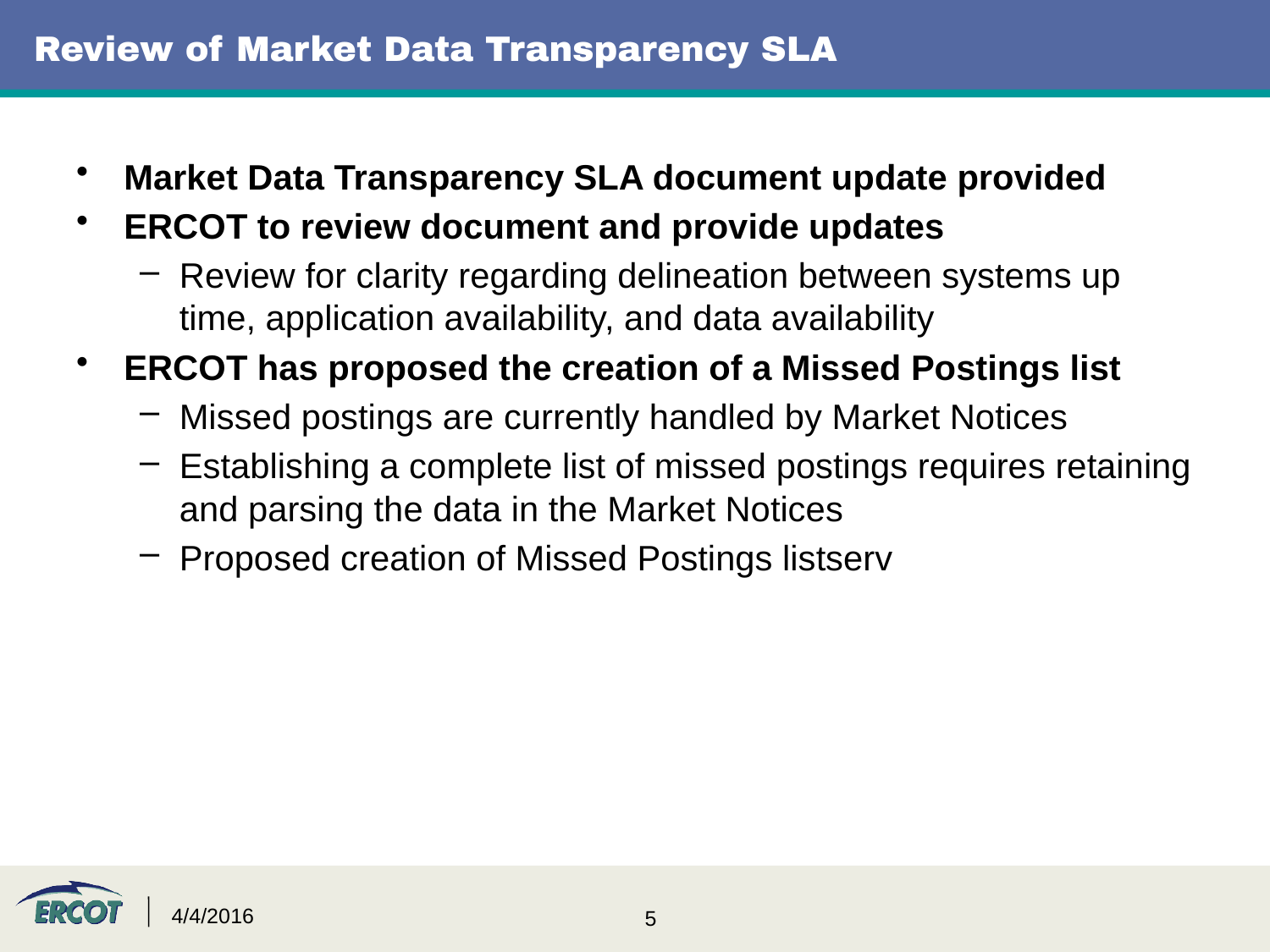

# Review of Market Data Transparency SLA
Market Data Transparency SLA document update provided
ERCOT to review document and provide updates
Review for clarity regarding delineation between systems up time, application availability, and data availability
ERCOT has proposed the creation of a Missed Postings list
Missed postings are currently handled by Market Notices
Establishing a complete list of missed postings requires retaining and parsing the data in the Market Notices
Proposed creation of Missed Postings listserv
4/4/2016